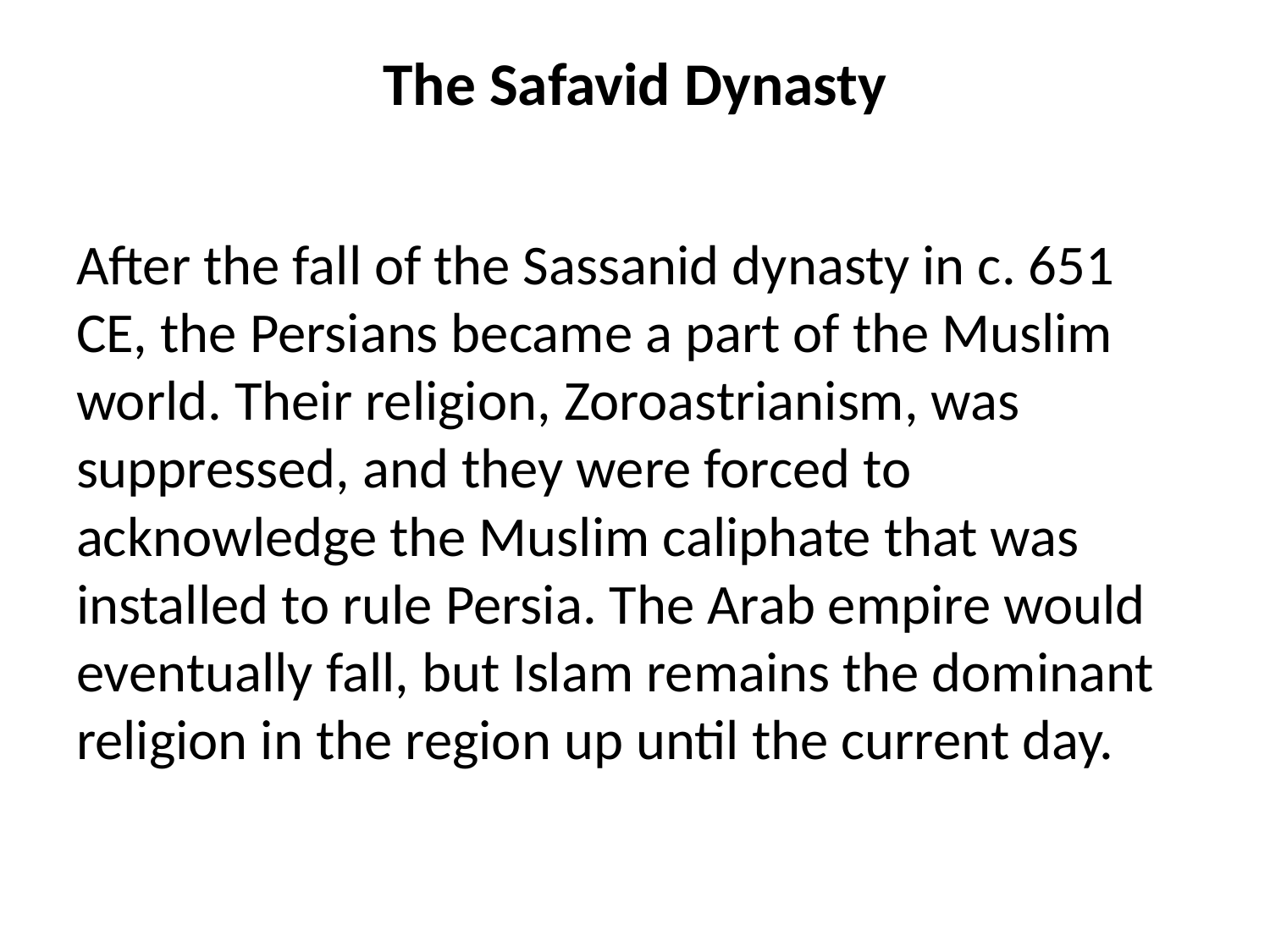

# The Safavid Dynasty
After the fall of the Sassanid dynasty in c. 651 CE, the Persians became a part of the Muslim world. Their religion, Zoroastrianism, was suppressed, and they were forced to acknowledge the Muslim caliphate that was installed to rule Persia. The Arab empire would eventually fall, but Islam remains the dominant religion in the region up until the current day.